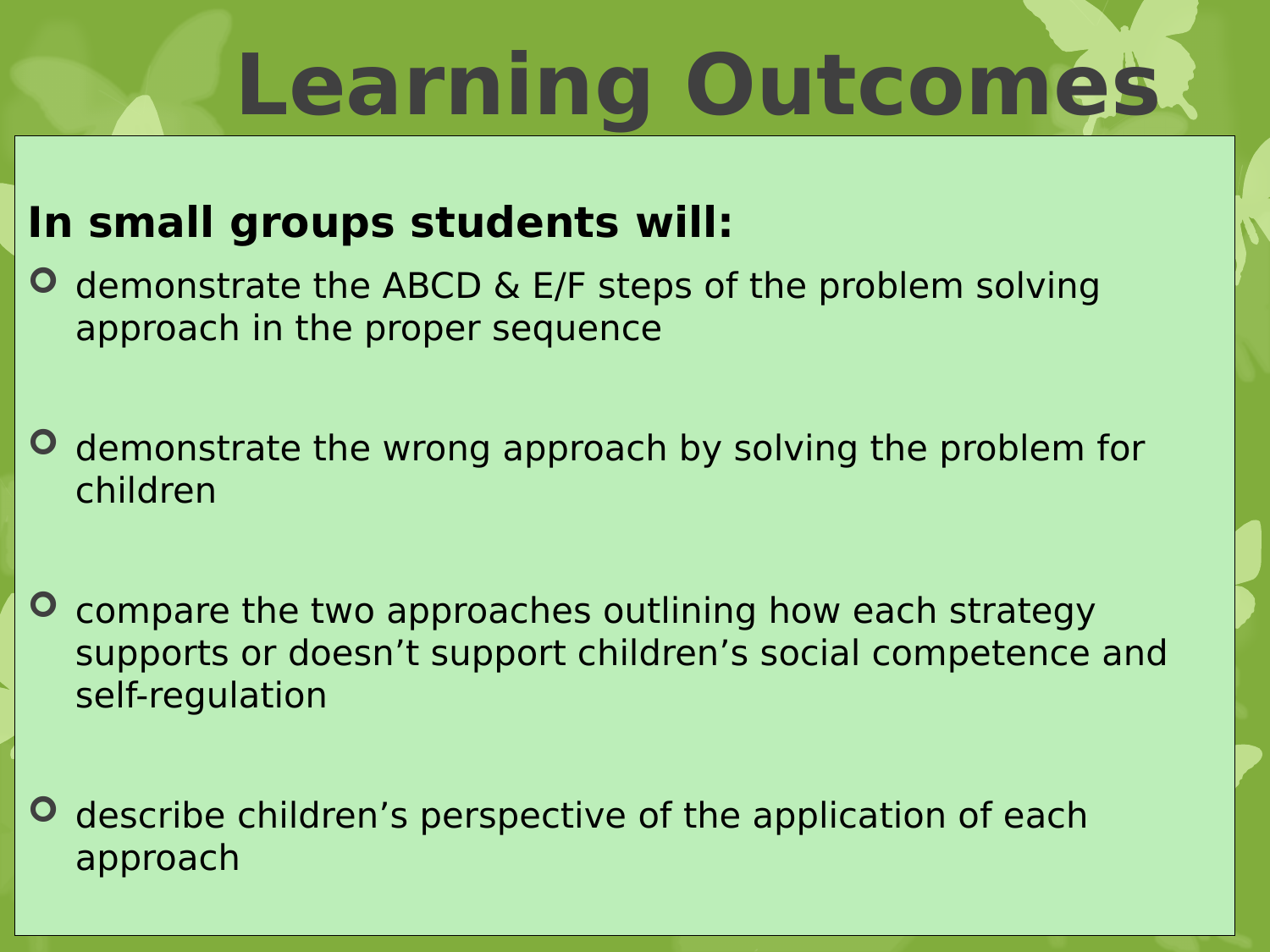

# Learning Outcomes
In small groups students will:
demonstrate the ABCD & E/F steps of the problem solving approach in the proper sequence

demonstrate the wrong approach by solving the problem for children

compare the two approaches outlining how each strategy supports or doesn’t support children’s social competence and self-regulation

describe children’s perspective of the application of each approach
5